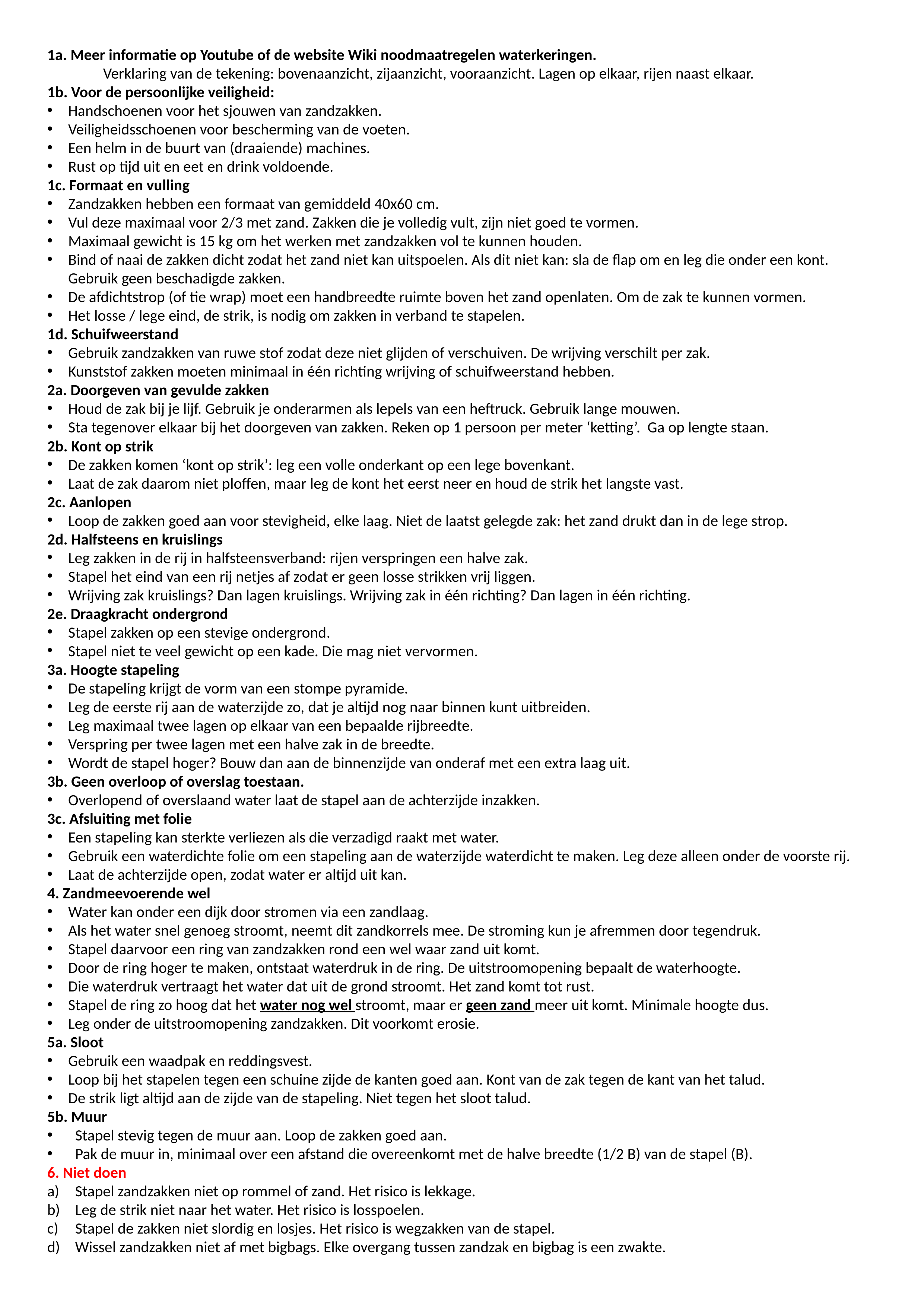

1a. Meer informatie op Youtube of de website Wiki noodmaatregelen waterkeringen.
	Verklaring van de tekening: bovenaanzicht, zijaanzicht, vooraanzicht. Lagen op elkaar, rijen naast elkaar.
1b. Voor de persoonlijke veiligheid:
Handschoenen voor het sjouwen van zandzakken.
Veiligheidsschoenen voor bescherming van de voeten.
Een helm in de buurt van (draaiende) machines.
Rust op tijd uit en eet en drink voldoende.
1c. Formaat en vulling
Zandzakken hebben een formaat van gemiddeld 40x60 cm.
Vul deze maximaal voor 2/3 met zand. Zakken die je volledig vult, zijn niet goed te vormen.
Maximaal gewicht is 15 kg om het werken met zandzakken vol te kunnen houden.
Bind of naai de zakken dicht zodat het zand niet kan uitspoelen. Als dit niet kan: sla de flap om en leg die onder een kont. Gebruik geen beschadigde zakken.
De afdichtstrop (of tie wrap) moet een handbreedte ruimte boven het zand openlaten. Om de zak te kunnen vormen.
Het losse / lege eind, de strik, is nodig om zakken in verband te stapelen.
1d. Schuifweerstand
Gebruik zandzakken van ruwe stof zodat deze niet glijden of verschuiven. De wrijving verschilt per zak.
Kunststof zakken moeten minimaal in één richting wrijving of schuifweerstand hebben.
2a. Doorgeven van gevulde zakken
Houd de zak bij je lijf. Gebruik je onderarmen als lepels van een heftruck. Gebruik lange mouwen.
Sta tegenover elkaar bij het doorgeven van zakken. Reken op 1 persoon per meter ‘ketting’.  Ga op lengte staan.
2b. Kont op strik
De zakken komen ‘kont op strik’: leg een volle onderkant op een lege bovenkant.
Laat de zak daarom niet ploffen, maar leg de kont het eerst neer en houd de strik het langste vast.
2c. Aanlopen
Loop de zakken goed aan voor stevigheid, elke laag. Niet de laatst gelegde zak: het zand drukt dan in de lege strop.
2d. Halfsteens en kruislings
Leg zakken in de rij in halfsteensverband: rijen verspringen een halve zak.
Stapel het eind van een rij netjes af zodat er geen losse strikken vrij liggen.
Wrijving zak kruislings? Dan lagen kruislings. Wrijving zak in één richting? Dan lagen in één richting.
2e. Draagkracht ondergrond
Stapel zakken op een stevige ondergrond.
Stapel niet te veel gewicht op een kade. Die mag niet vervormen.
3a. Hoogte stapeling
De stapeling krijgt de vorm van een stompe pyramide.
Leg de eerste rij aan de waterzijde zo, dat je altijd nog naar binnen kunt uitbreiden.
Leg maximaal twee lagen op elkaar van een bepaalde rijbreedte.
Verspring per twee lagen met een halve zak in de breedte.
Wordt de stapel hoger? Bouw dan aan de binnenzijde van onderaf met een extra laag uit.
3b. Geen overloop of overslag toestaan.
Overlopend of overslaand water laat de stapel aan de achterzijde inzakken.
3c. Afsluiting met folie
Een stapeling kan sterkte verliezen als die verzadigd raakt met water.
Gebruik een waterdichte folie om een stapeling aan de waterzijde waterdicht te maken. Leg deze alleen onder de voorste rij.
Laat de achterzijde open, zodat water er altijd uit kan.
4. Zandmeevoerende wel
Water kan onder een dijk door stromen via een zandlaag.
Als het water snel genoeg stroomt, neemt dit zandkorrels mee. De stroming kun je afremmen door tegendruk.
Stapel daarvoor een ring van zandzakken rond een wel waar zand uit komt.
Door de ring hoger te maken, ontstaat waterdruk in de ring. De uitstroomopening bepaalt de waterhoogte.
Die waterdruk vertraagt het water dat uit de grond stroomt. Het zand komt tot rust.
Stapel de ring zo hoog dat het water nog wel stroomt, maar er geen zand meer uit komt. Minimale hoogte dus.
Leg onder de uitstroomopening zandzakken. Dit voorkomt erosie.
5a. Sloot
Gebruik een waadpak en reddingsvest.
Loop bij het stapelen tegen een schuine zijde de kanten goed aan. Kont van de zak tegen de kant van het talud.
De strik ligt altijd aan de zijde van de stapeling. Niet tegen het sloot talud.
5b. Muur
Stapel stevig tegen de muur aan. Loop de zakken goed aan.
Pak de muur in, minimaal over een afstand die overeenkomt met de halve breedte (1/2 B) van de stapel (B).
6. Niet doen
Stapel zandzakken niet op rommel of zand. Het risico is lekkage.
Leg de strik niet naar het water. Het risico is losspoelen.
Stapel de zakken niet slordig en losjes. Het risico is wegzakken van de stapel.
Wissel zandzakken niet af met bigbags. Elke overgang tussen zandzak en bigbag is een zwakte.